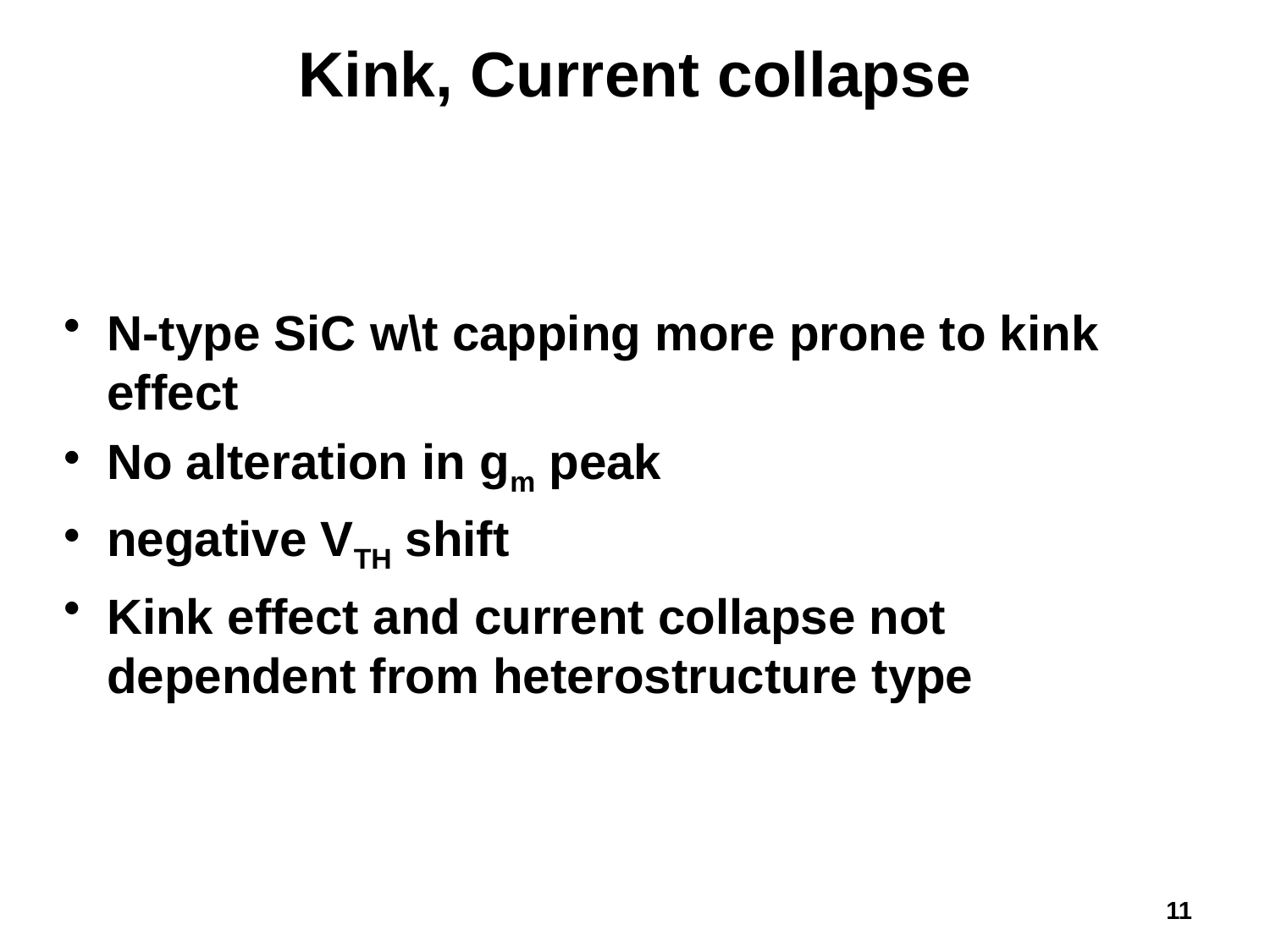

# Kink, Current collapse
N-type SiC w\t capping more prone to kink effect
No alteration in gm peak
negative VTH shift
Kink effect and current collapse not dependent from heterostructure type